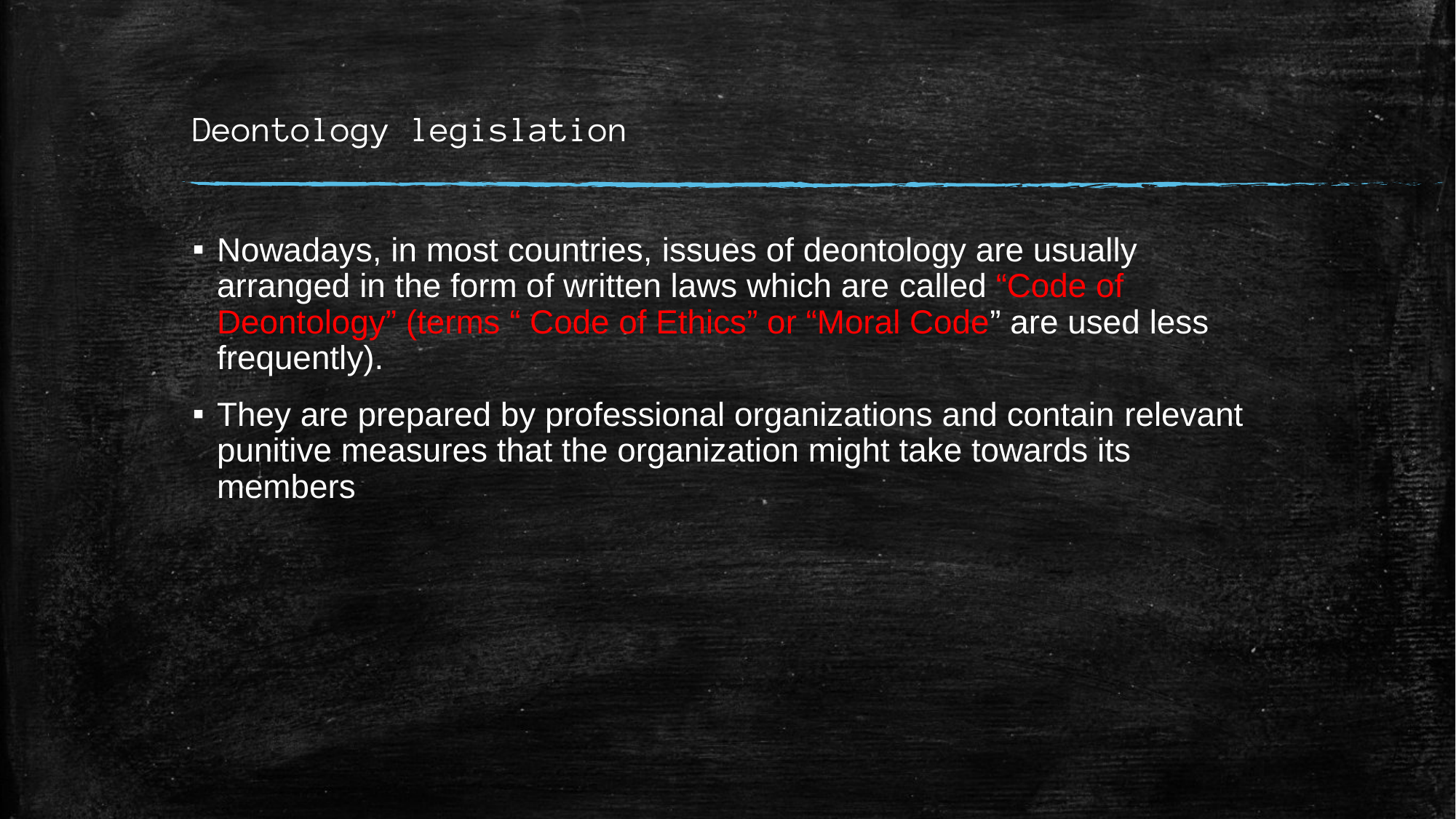

# Deontology legislation
Nowadays, in most countries, issues of deontology are usually arranged in the form of written laws which are called “Code of Deontology” (terms “ Code of Ethics” or “Moral Code” are used less frequently).
They are prepared by professional organizations and contain relevant punitive measures that the organization might take towards its members